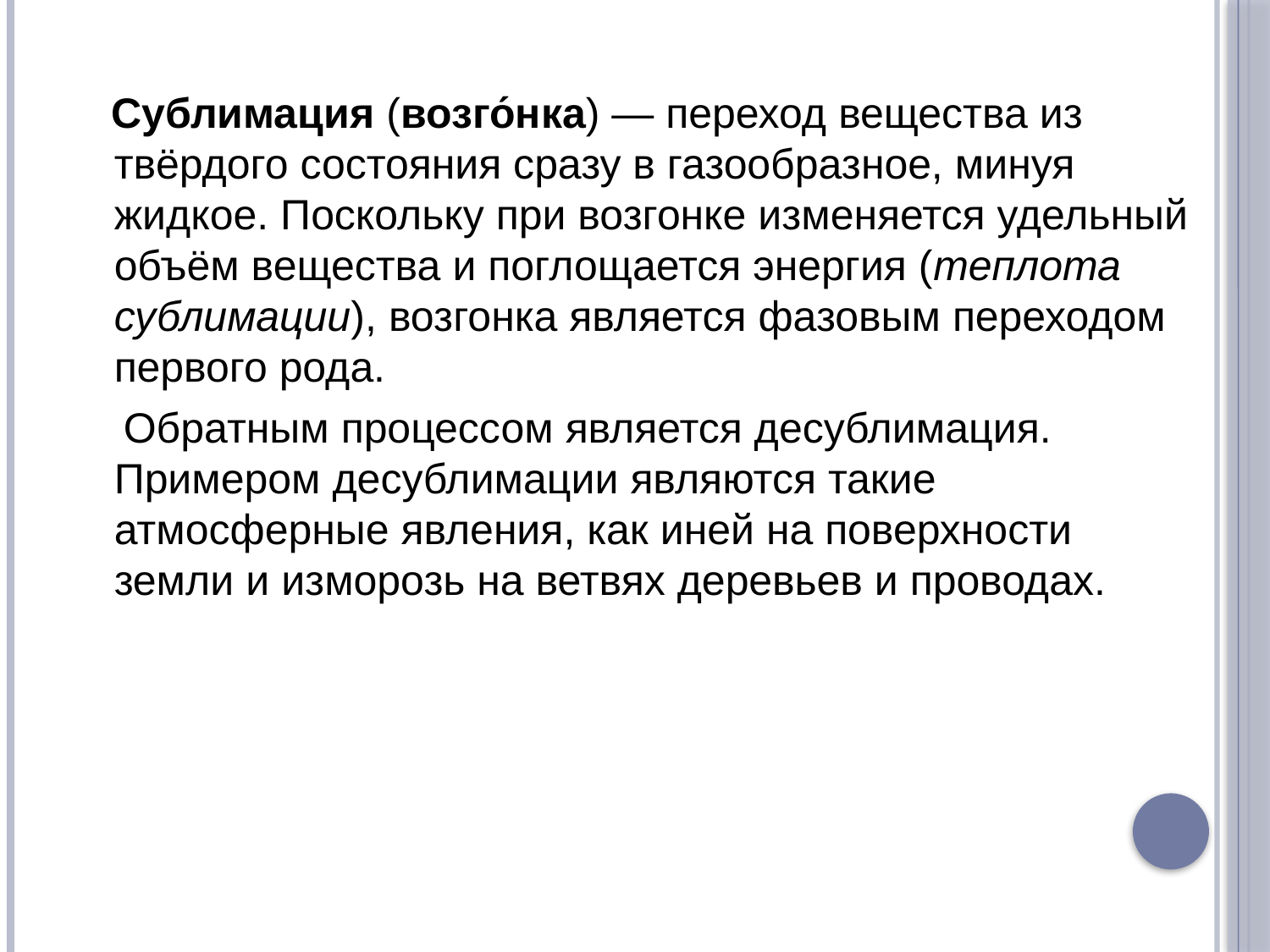

Сублимация (возго́нка) — переход вещества из твёрдого состояния сразу в газообразное, минуя жидкое. Поскольку при возгонке изменяется удельный объём вещества и поглощается энергия (теплота сублимации), возгонка является фазовым переходом первого рода.
    Обратным процессом является десублимация. Примером десублимации являются такие атмосферные явления, как иней на поверхности земли и изморозь на ветвях деревьев и проводах.